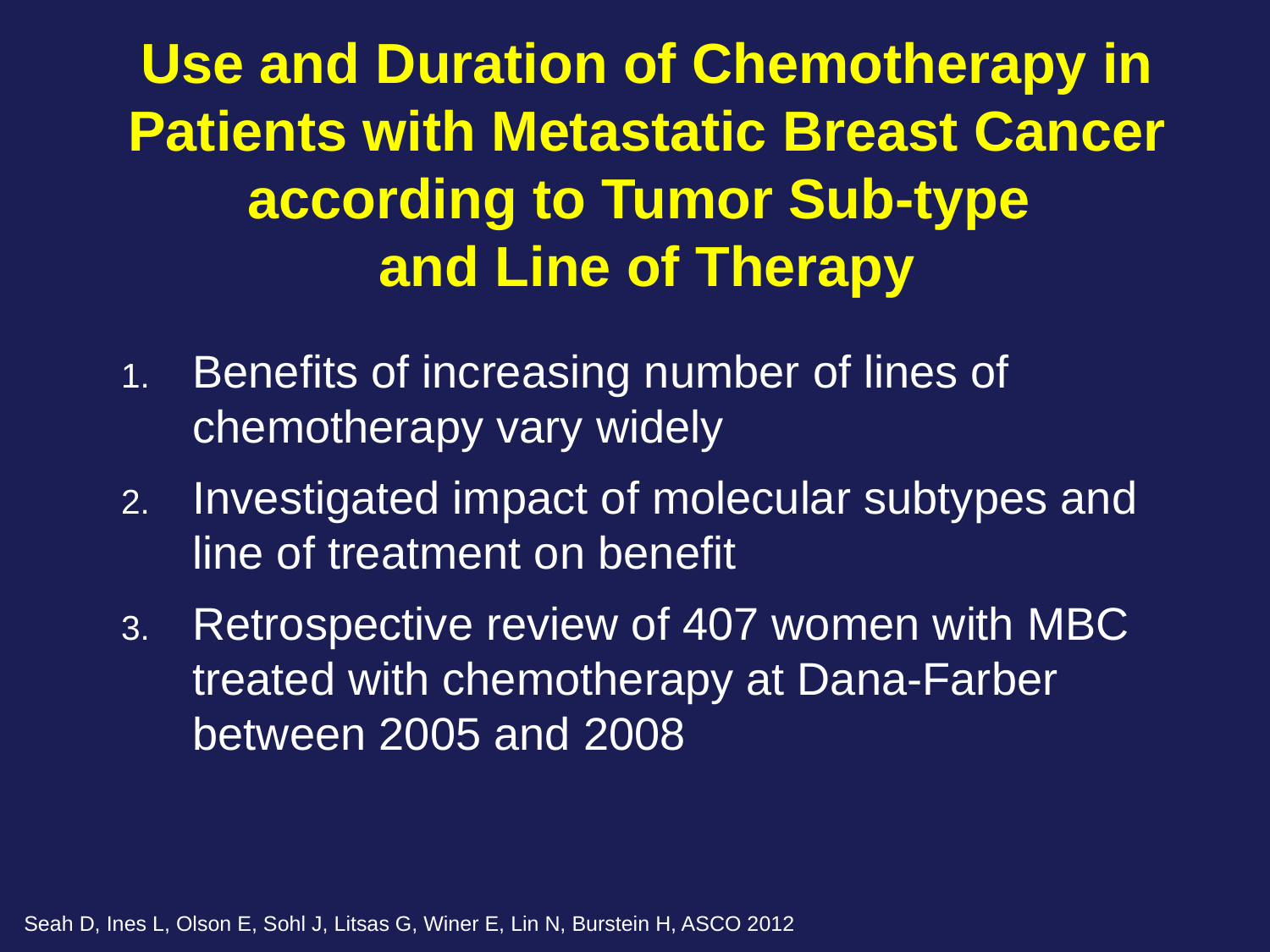

Use and Duration of Chemotherapy in Patients with Metastatic Breast Cancer according to Tumor Sub-type
and Line of Therapy
Benefits of increasing number of lines of chemotherapy vary widely
Investigated impact of molecular subtypes and line of treatment on benefit
Retrospective review of 407 women with MBC treated with chemotherapy at Dana-Farber between 2005 and 2008
Seah D, Ines L, Olson E, Sohl J, Litsas G, Winer E, Lin N, Burstein H, ASCO 2012